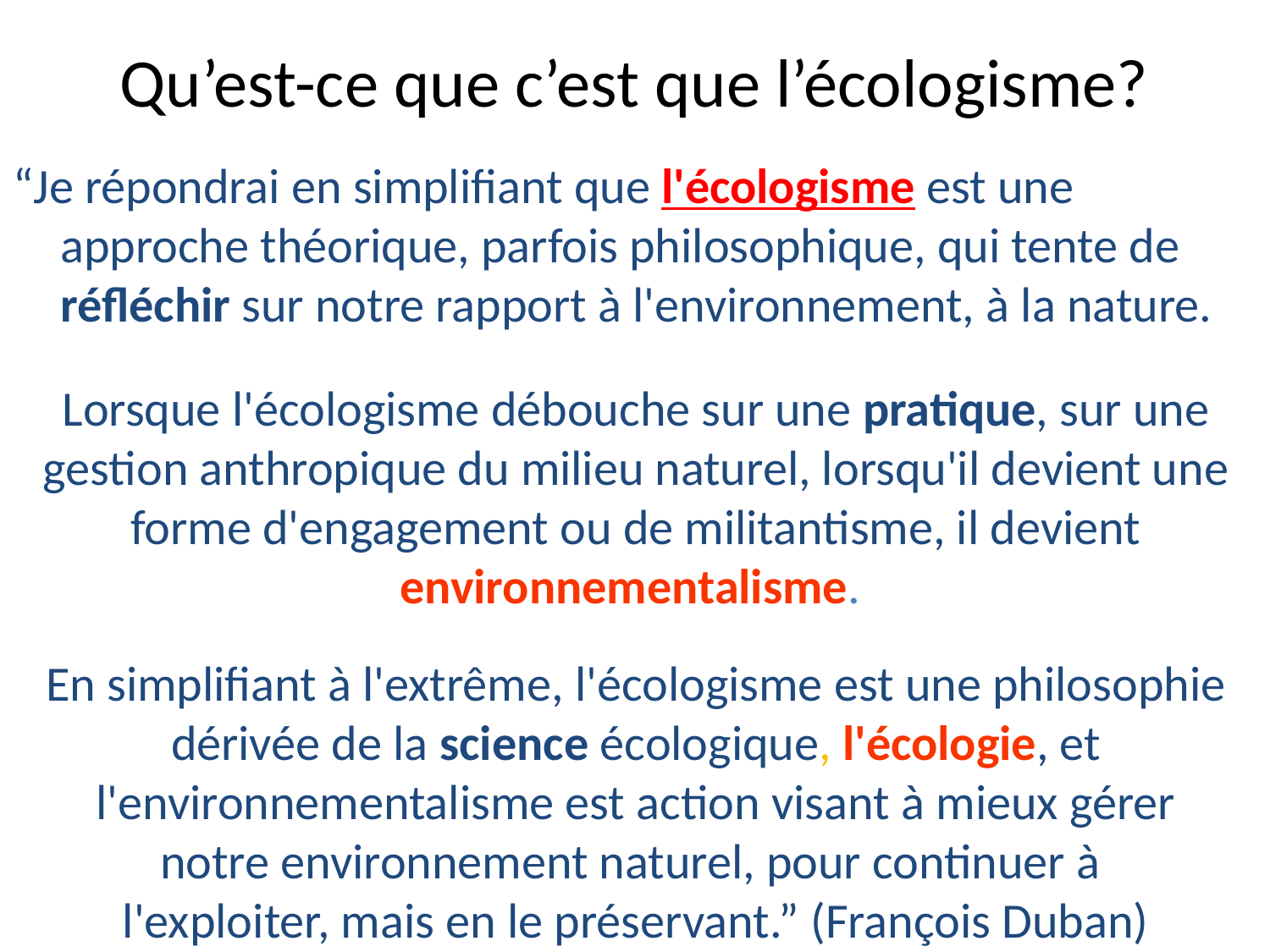

# Qu’est-ce que c’est que l’écologisme?
“Je répondrai en simplifiant que l'écologisme est une approche théorique, parfois philosophique, qui tente de réfléchir sur notre rapport à l'environnement, à la nature.
Lorsque l'écologisme débouche sur une pratique, sur une gestion anthropique du milieu naturel, lorsqu'il devient une forme d'engagement ou de militantisme, il devient environnementalisme.
En simplifiant à l'extrême, l'écologisme est une philosophie dérivée de la science écologique, l'écologie, et l'environnementalisme est action visant à mieux gérer notre environnement naturel, pour continuer à
l'exploiter, mais en le préservant.” (François Duban)